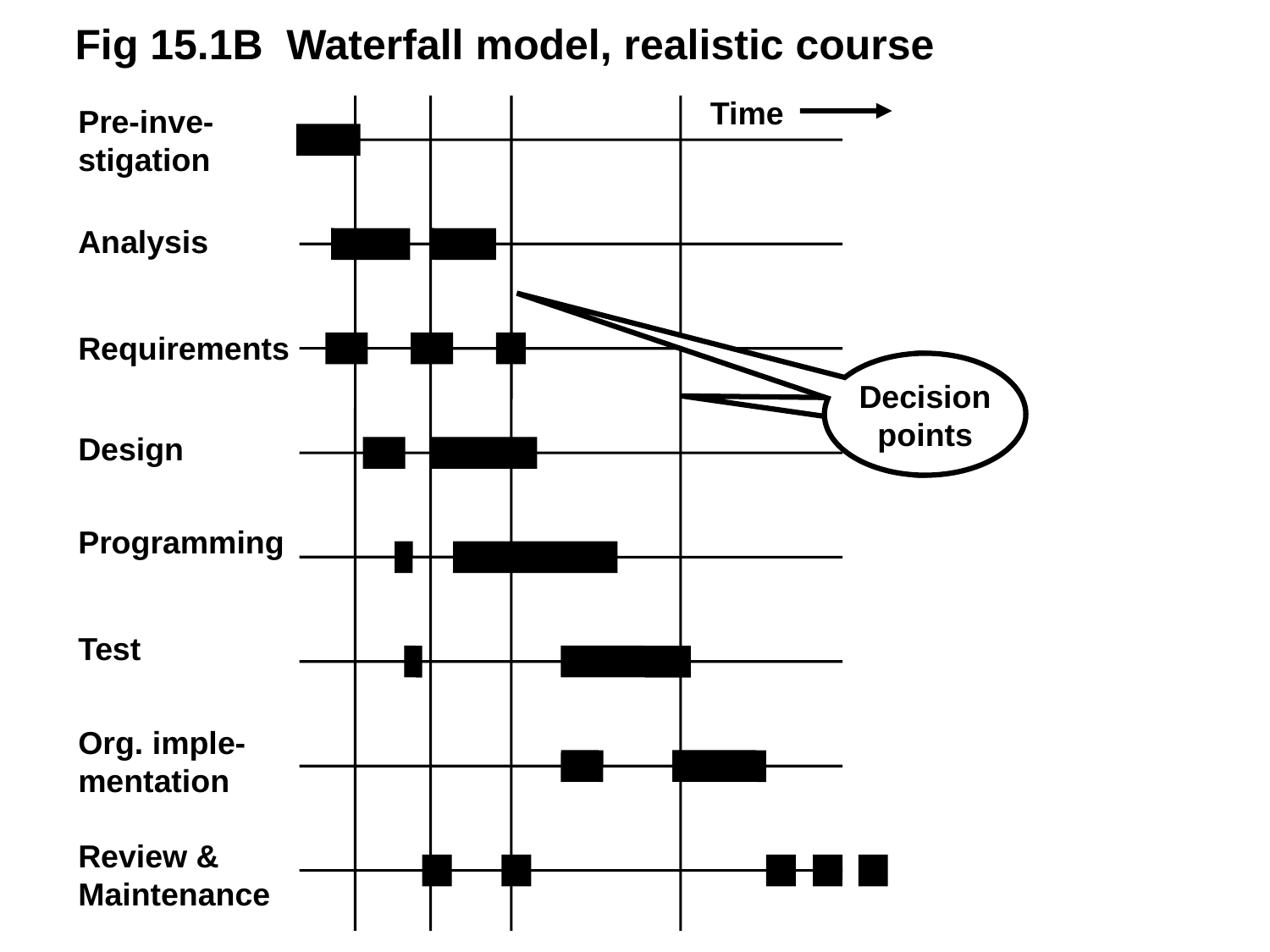

Fig 15.1B  Waterfall model, realistic course
Time
Pre-inve-
stigation

Analysis

Requirements

Decision
points

Design

Programming

Test

Org. imple-
mentation

Review &
Maintenance